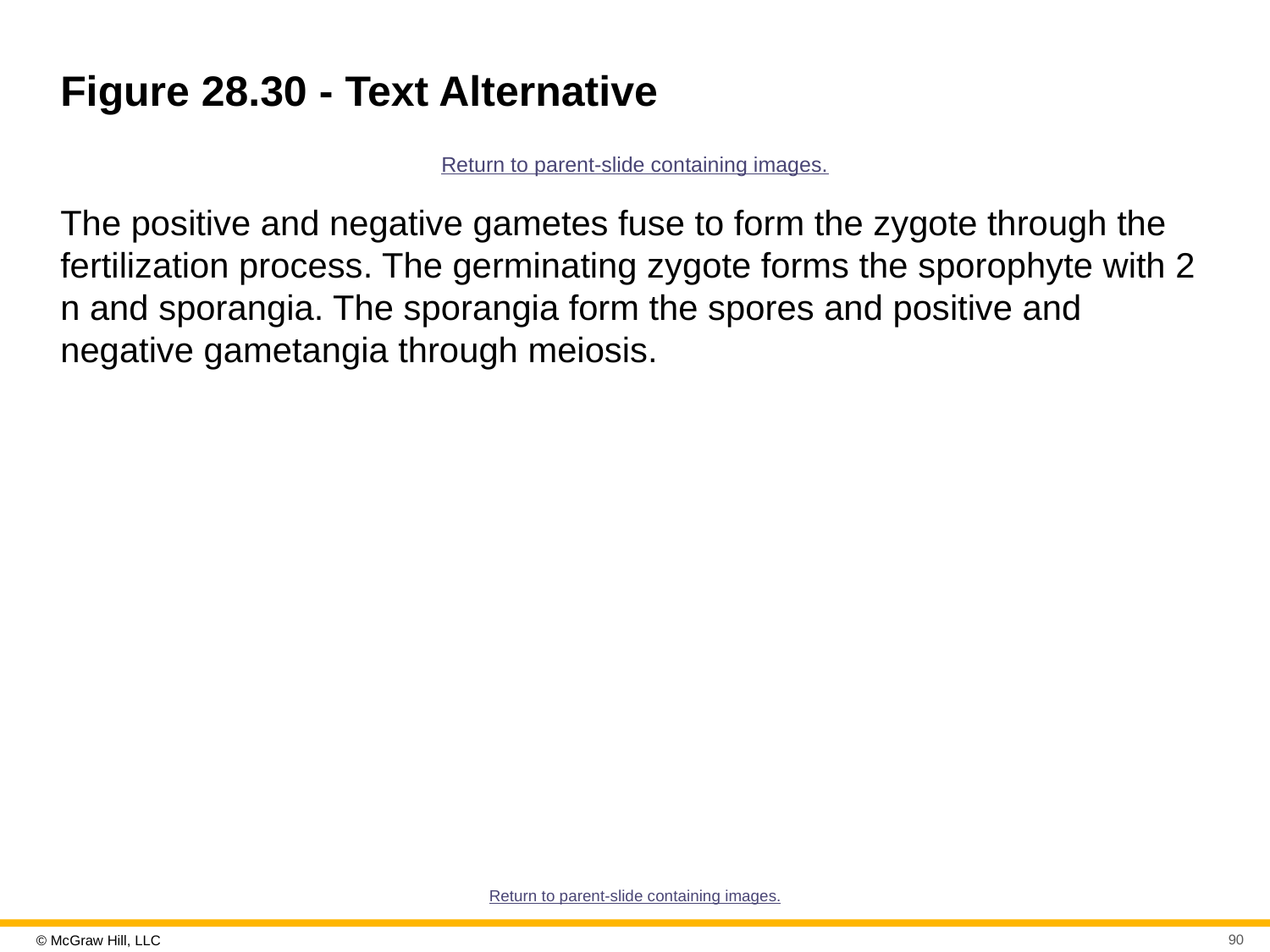

# Figure 28.30 - Text Alternative
Return to parent-slide containing images.
The positive and negative gametes fuse to form the zygote through the fertilization process. The germinating zygote forms the sporophyte with 2 n and sporangia. The sporangia form the spores and positive and negative gametangia through meiosis.
Return to parent-slide containing images.
90